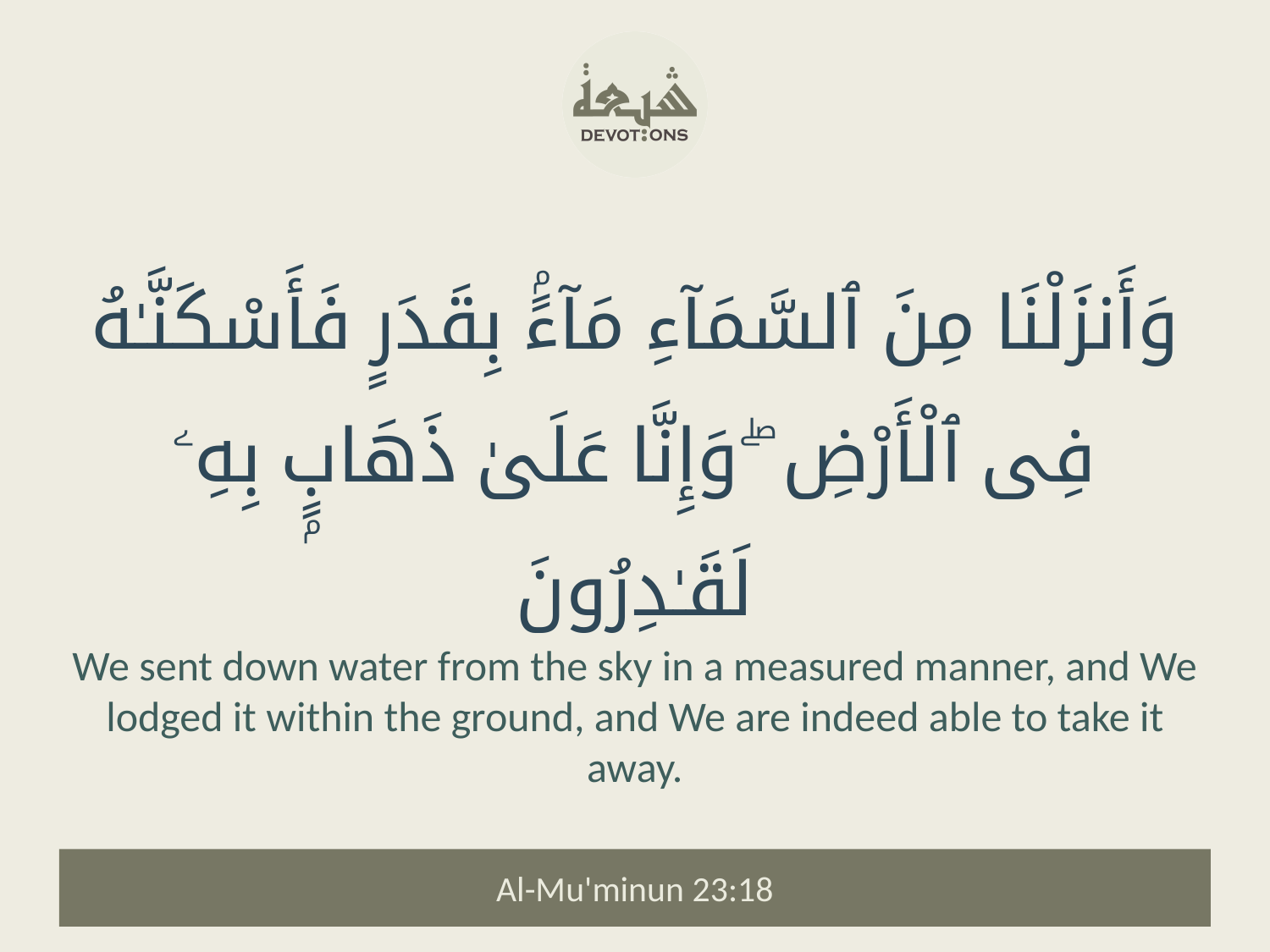

وَأَنزَلْنَا مِنَ ٱلسَّمَآءِ مَآءًۢ بِقَدَرٍ فَأَسْكَنَّـٰهُ فِى ٱلْأَرْضِ ۖ وَإِنَّا عَلَىٰ ذَهَابٍۭ بِهِۦ لَقَـٰدِرُونَ
We sent down water from the sky in a measured manner, and We lodged it within the ground, and We are indeed able to take it away.
Al-Mu'minun 23:18